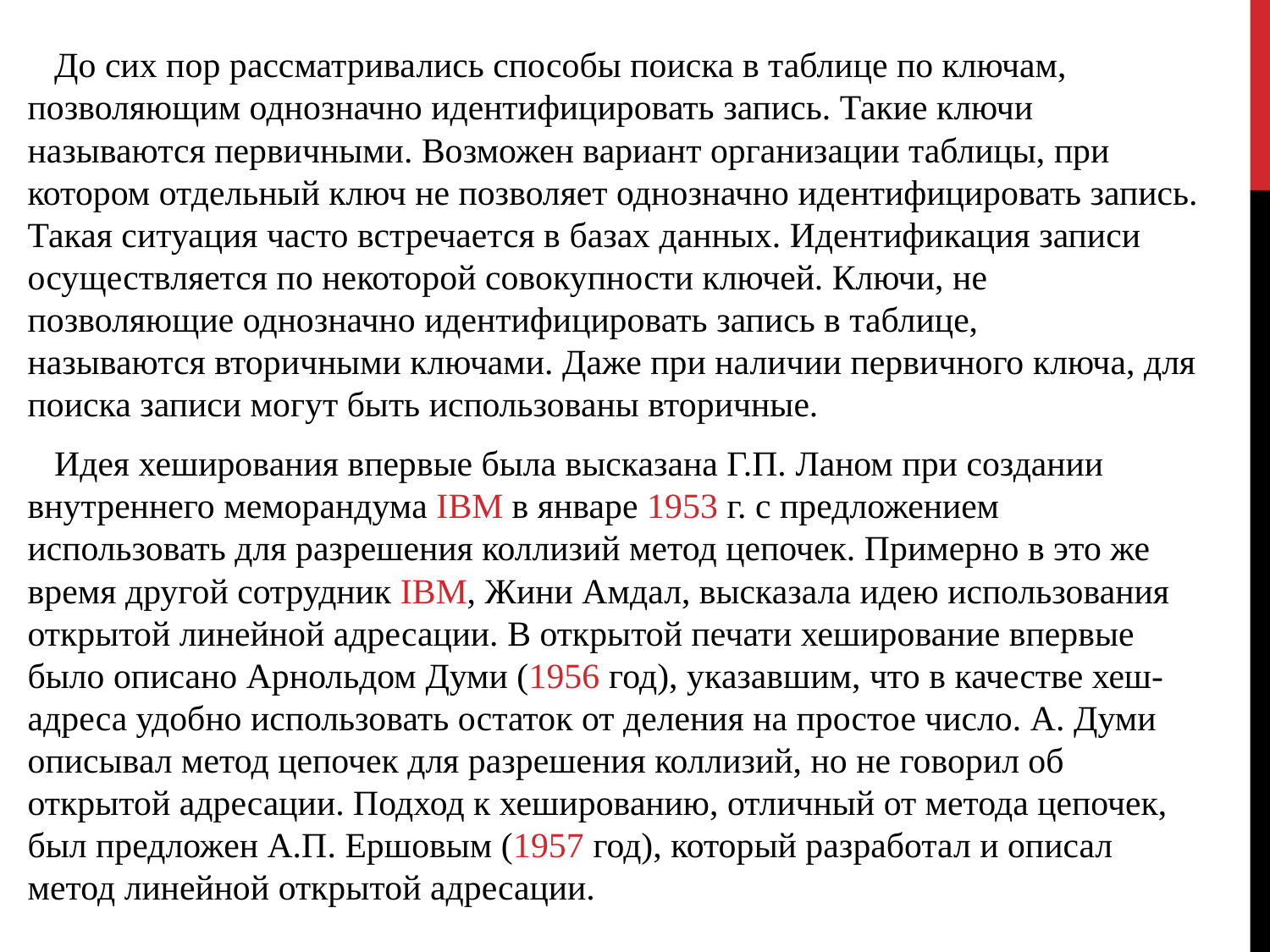

До сих пор рассматривались способы поиска в таблице по ключам, позволяющим однозначно идентифицировать запись. Такие ключи называются первичными. Возможен вариант организации таблицы, при котором отдельный ключ не позволяет однозначно идентифицировать запись. Такая ситуация часто встречается в базах данных. Идентификация записи осуществляется по некоторой совокупности ключей. Ключи, не позволяющие однозначно идентифицировать запись в таблице, называются вторичными ключами. Даже при наличии первичного ключа, для поиска записи могут быть использованы вторичные.
   Идея хеширования впервые была высказана Г.П. Ланом при создании внутреннего меморандума IBM в январе 1953 г. с предложением использовать для разрешения коллизий метод цепочек. Примерно в это же время другой сотрудник IBM, Жини Амдал, высказала идею использования открытой линейной адресации. В открытой печати хеширование впервые было описано Арнольдом Думи (1956 год), указавшим, что в качестве хеш-адреса удобно использовать остаток от деления на простое число. А. Думи описывал метод цепочек для разрешения коллизий, но не говорил об открытой адресации. Подход к хешированию, отличный от метода цепочек, был предложен А.П. Ершовым (1957 год), который разработал и описал метод линейной открытой адресации.